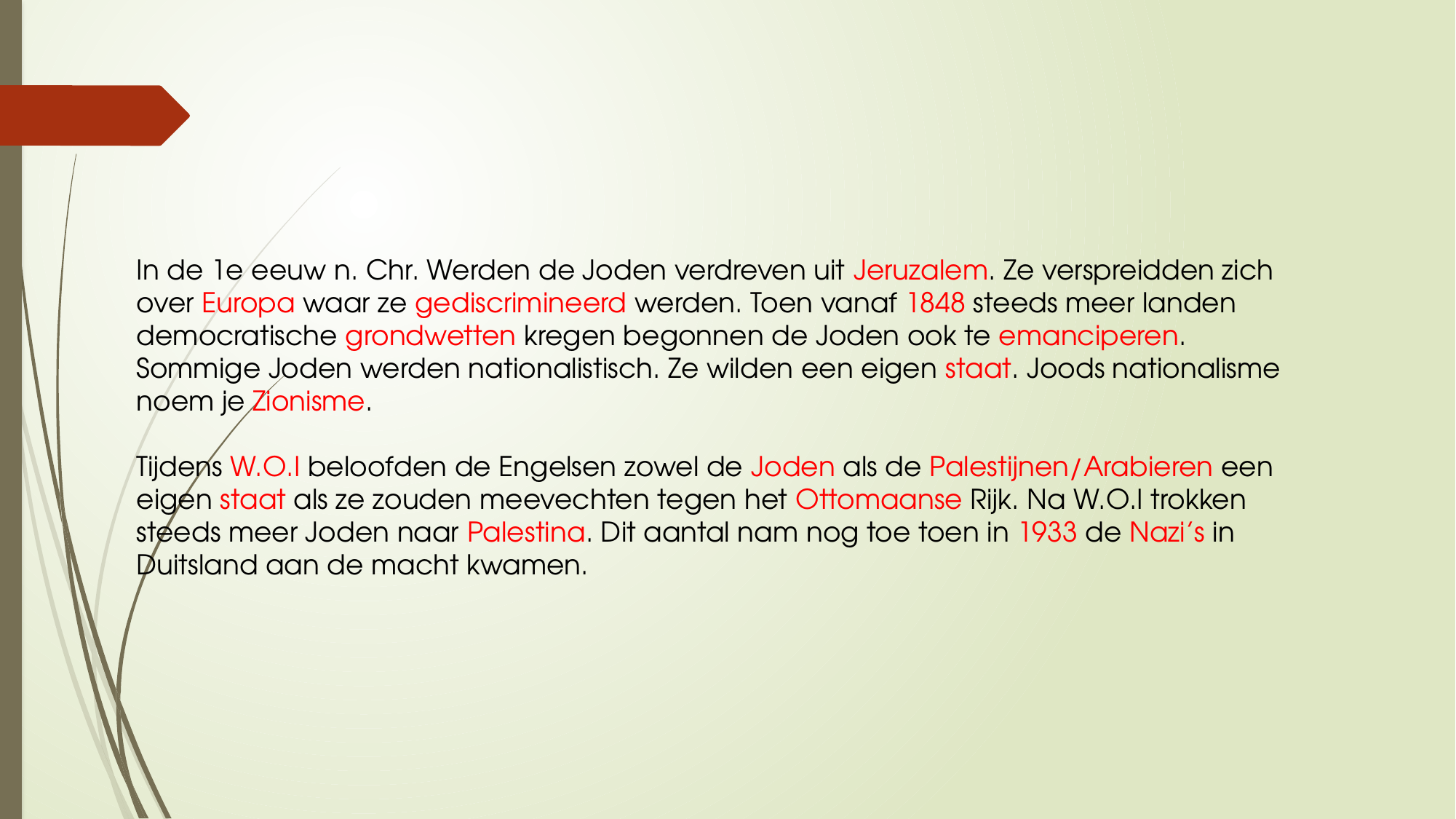

#
In de 1e eeuw n. Chr. Werden de Joden verdreven uit Jeruzalem. Ze verspreidden zich over Europa waar ze gediscrimineerd werden. Toen vanaf 1848 steeds meer landen democratische grondwetten kregen begonnen de Joden ook te emanciperen. Sommige Joden werden nationalistisch. Ze wilden een eigen staat. Joods nationalisme noem je Zionisme.

Tijdens W.O.I beloofden de Engelsen zowel de Joden als de Palestijnen/Arabieren een eigen staat als ze zouden meevechten tegen het Ottomaanse Rijk. Na W.O.I trokken steeds meer Joden naar Palestina. Dit aantal nam nog toe toen in 1933 de Nazi’s in Duitsland aan de macht kwamen.